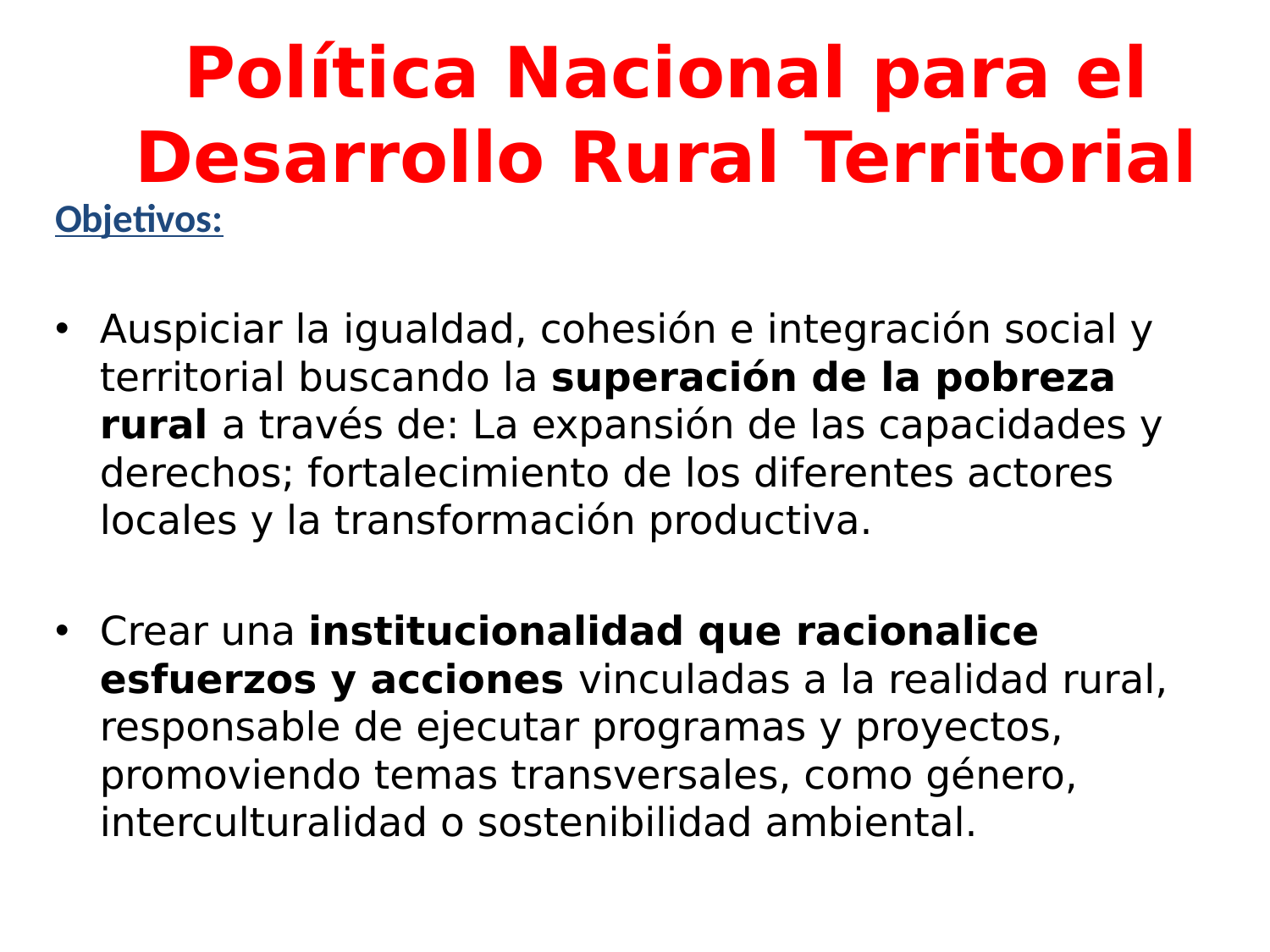

# Política Nacional para el Desarrollo Rural Territorial
Objetivos:

Auspiciar la igualdad, cohesión e integración social y territorial buscando la superación de la pobreza rural a través de: La expansión de las capacidades y derechos; fortalecimiento de los diferentes actores locales y la transformación productiva.

Crear una institucionalidad que racionalice esfuerzos y acciones vinculadas a la realidad rural, responsable de ejecutar programas y proyectos, promoviendo temas transversales, como género, interculturalidad o sostenibilidad ambiental.